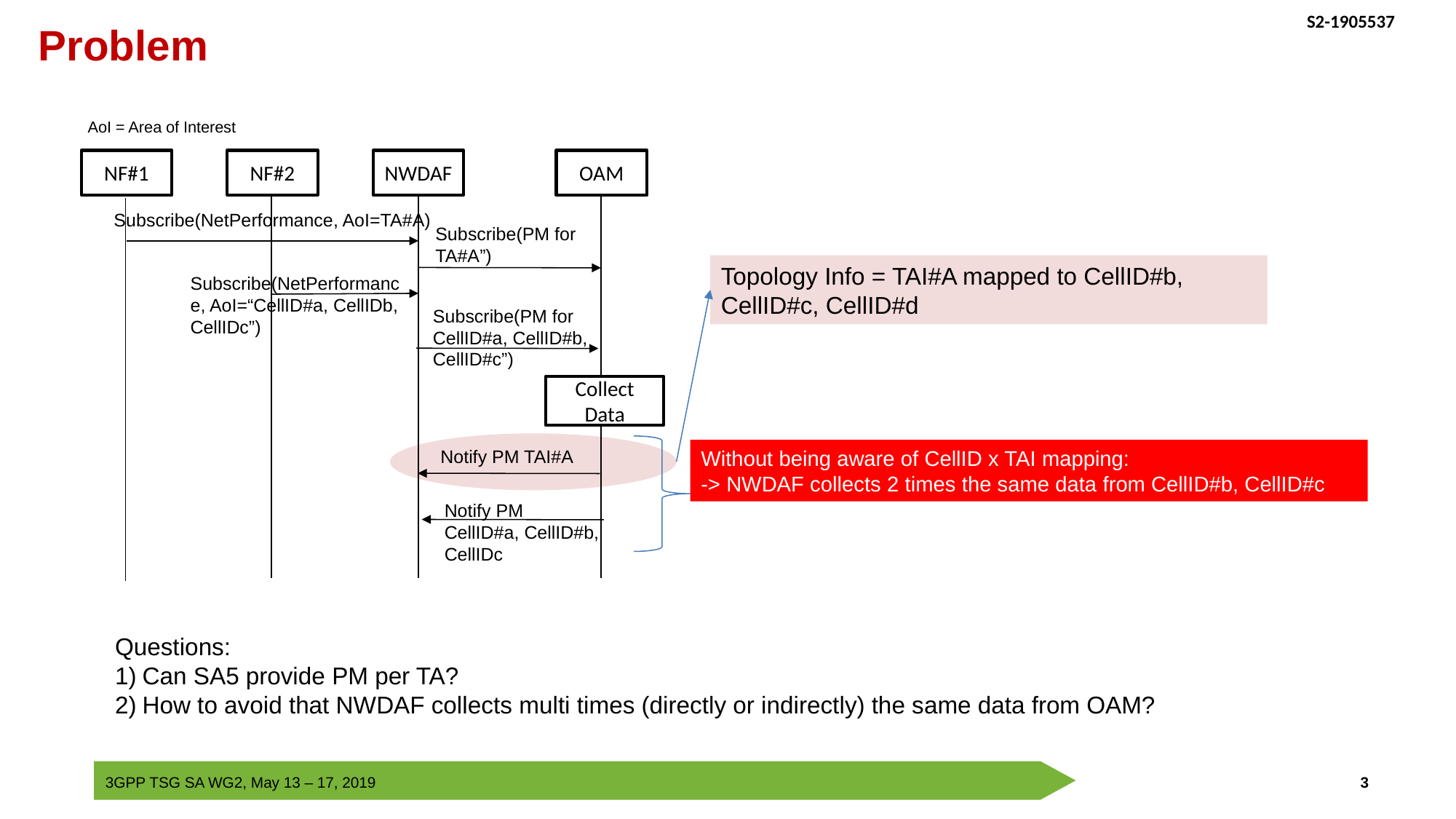

Problem
AoI = Area of Interest
OAM
NWDAF
NF#1
NF#2
Subscribe(NetPerformance, AoI=TA#A)
Subscribe(PM for TA#A”)
Topology Info = TAI#A mapped to CellID#b, CellID#c, CellID#d
Subscribe(NetPerformance, AoI=“CellID#a, CellIDb, CellIDc”)
Subscribe(PM for CellID#a, CellID#b, CellID#c”)
Collect Data

Notify PM TAI#A
Without being aware of CellID x TAI mapping:
-> NWDAF collects 2 times the same data from CellID#b, CellID#c
Notify PM CellID#a, CellID#b, CellIDc
Questions:
Can SA5 provide PM per TA?
How to avoid that NWDAF collects multi times (directly or indirectly) the same data from OAM?